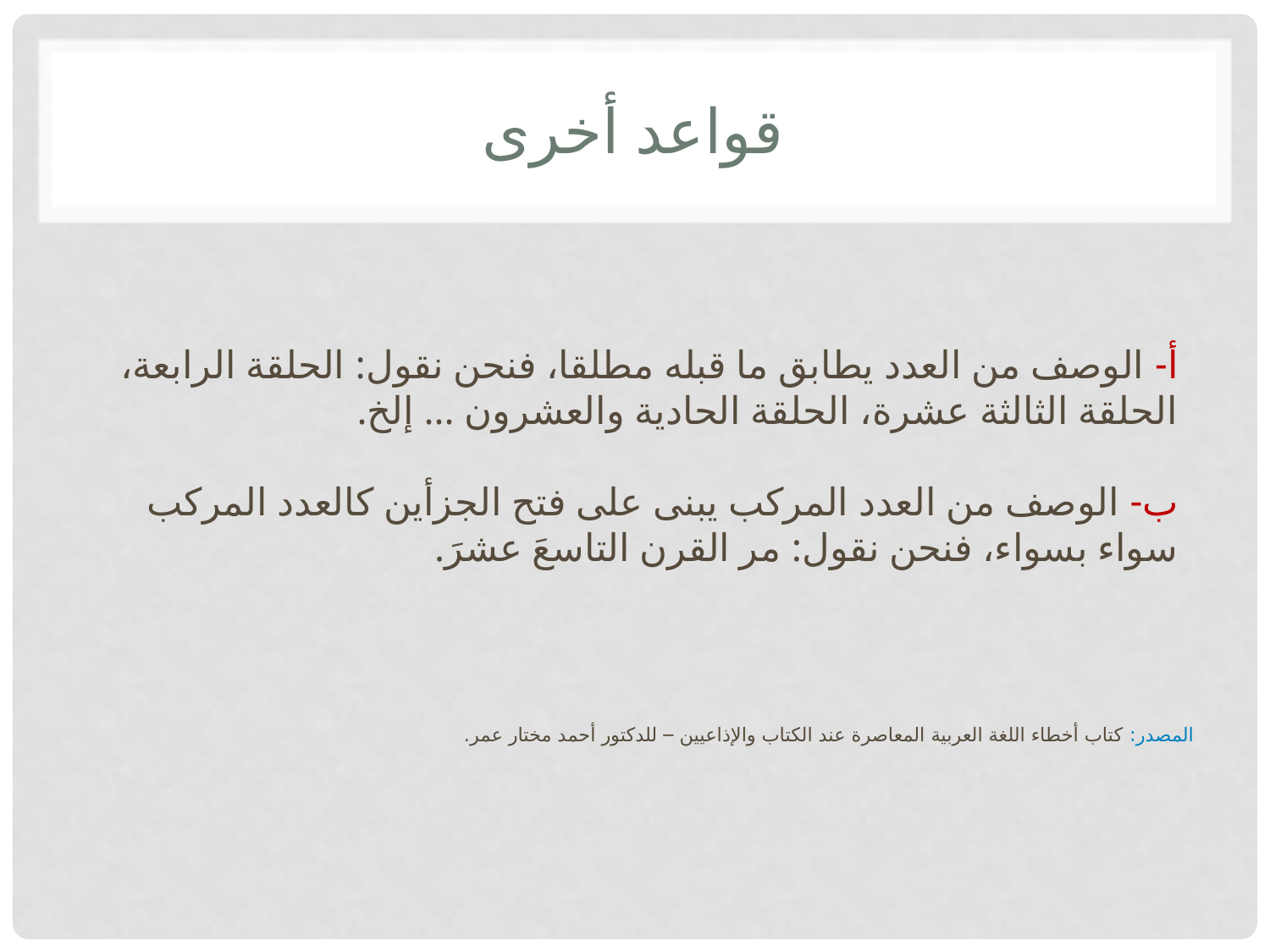

# قواعد أخرى
أ- الوصف من العدد يطابق ما قبله مطلقا، فنحن نقول: الحلقة الرابعة، الحلقة الثالثة عشرة، الحلقة الحادية والعشرون ... إلخ.
ب- الوصف من العدد المركب يبنى على فتح الجزأين كالعدد المركب سواء بسواء، فنحن نقول: مر القرن التاسعَ عشرَ.

المصدر: كتاب أخطاء اللغة العربية المعاصرة عند الكتاب والإذاعيين – للدكتور أحمد مختار عمر.